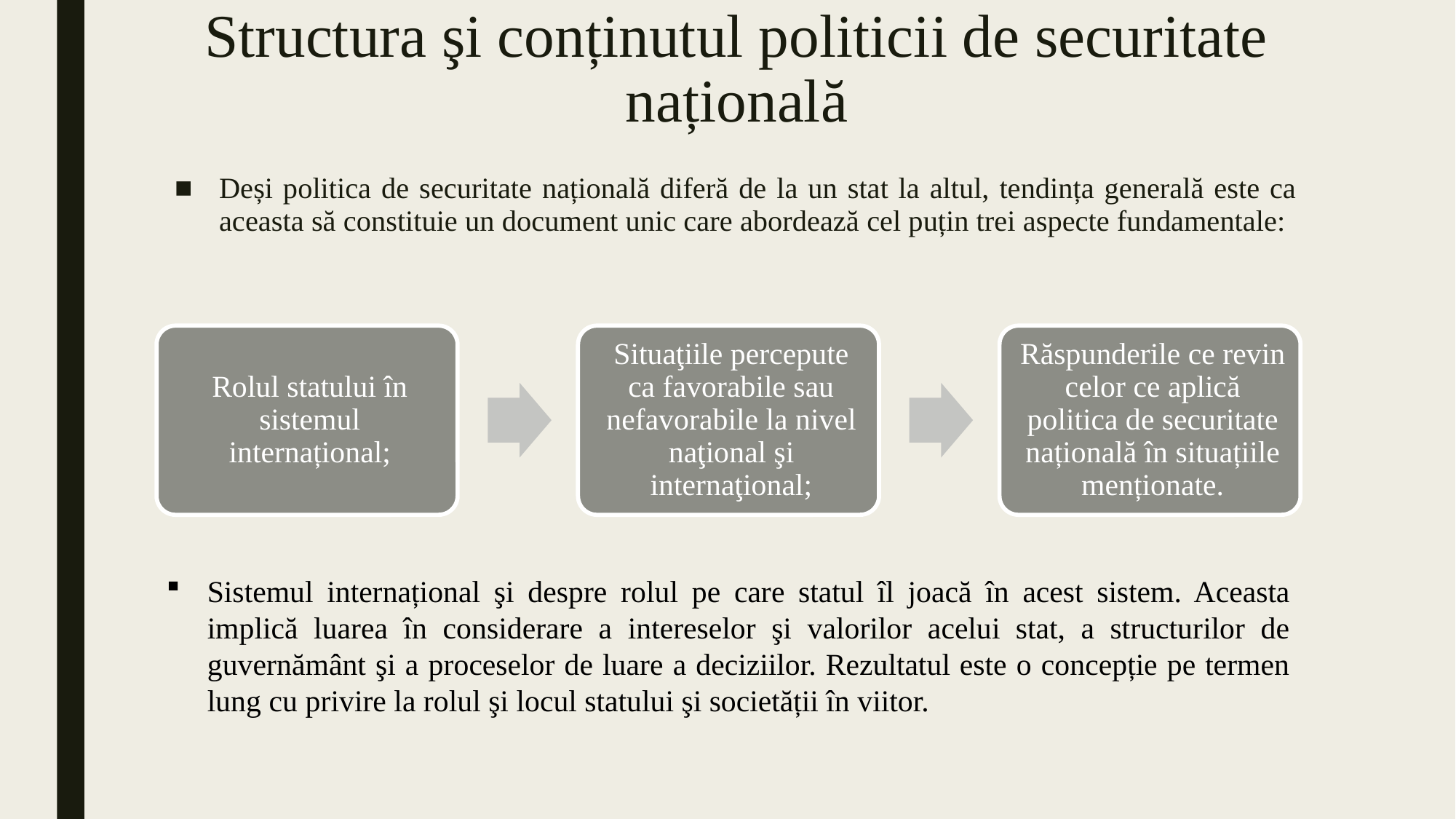

# Structura şi conținutul politicii de securitate națională
Deși politica de securitate națională diferă de la un stat la altul, tendința generală este ca aceasta să constituie un document unic care abordează cel puțin trei aspecte fundamentale:
Rolul statului în sistemul internațional;

Situaţiile percepute ca favorabile sau nefavorabile la nivel naţional şi internaţional;

Răspunderile ce revin celor ce aplică politica de securitate națională în situațiile menționate.
Sistemul internațional şi despre rolul pe care statul îl joacă în acest sistem. Aceasta implică luarea în considerare a intereselor şi valorilor acelui stat, a structurilor de guvernământ şi a proceselor de luare a deciziilor. Rezultatul este o concepție pe termen lung cu privire la rolul şi locul statului şi societății în viitor.